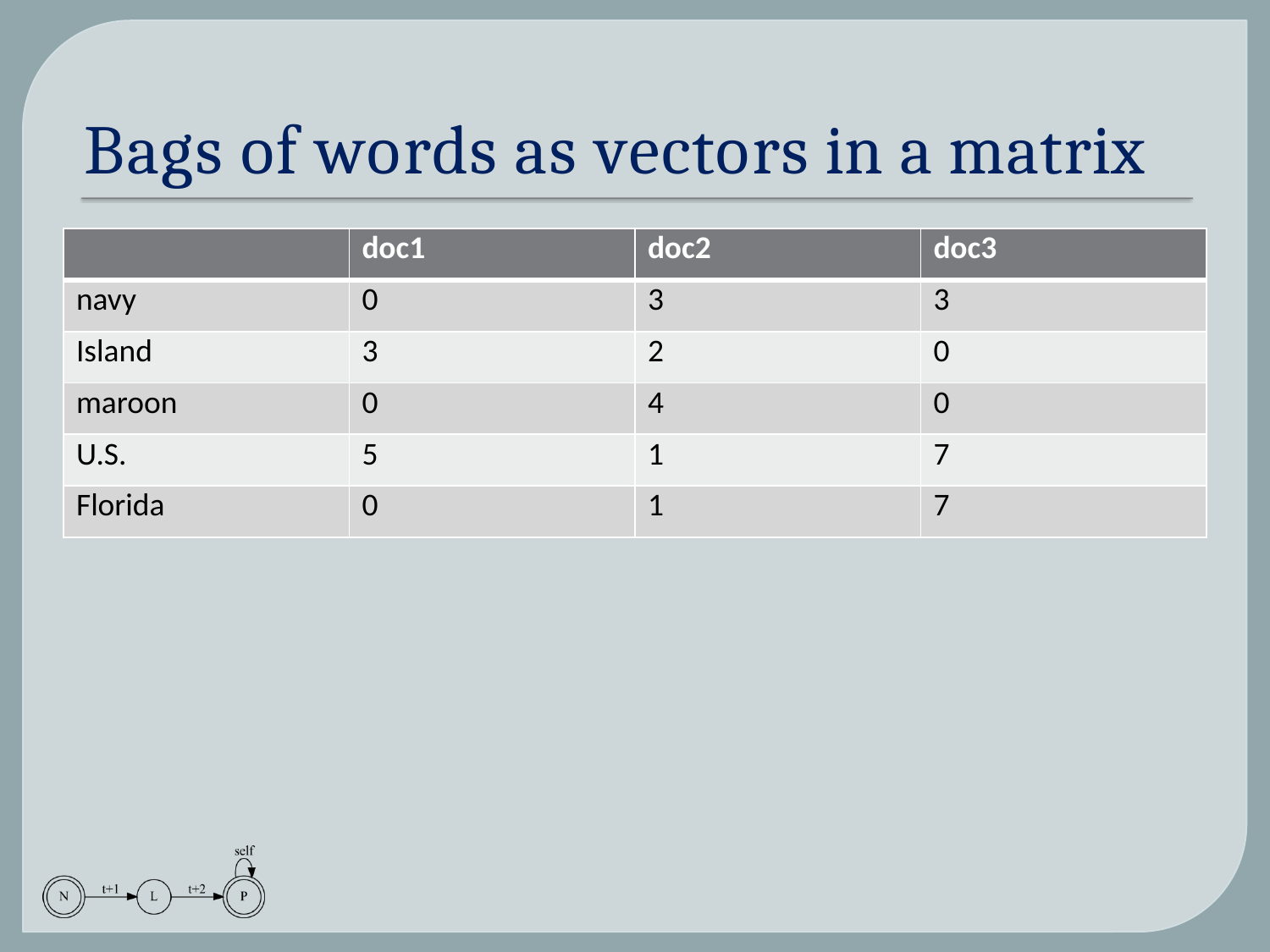

# Bags of words as vectors in a matrix
|  | doc1 | doc2 | doc3 |
| --- | --- | --- | --- |
| navy | 0 | 3 | 3 |
| Island | 3 | 2 | 0 |
| maroon | 0 | 4 | 0 |
| U.S. | 5 | 1 | 7 |
| Florida | 0 | 1 | 7 |